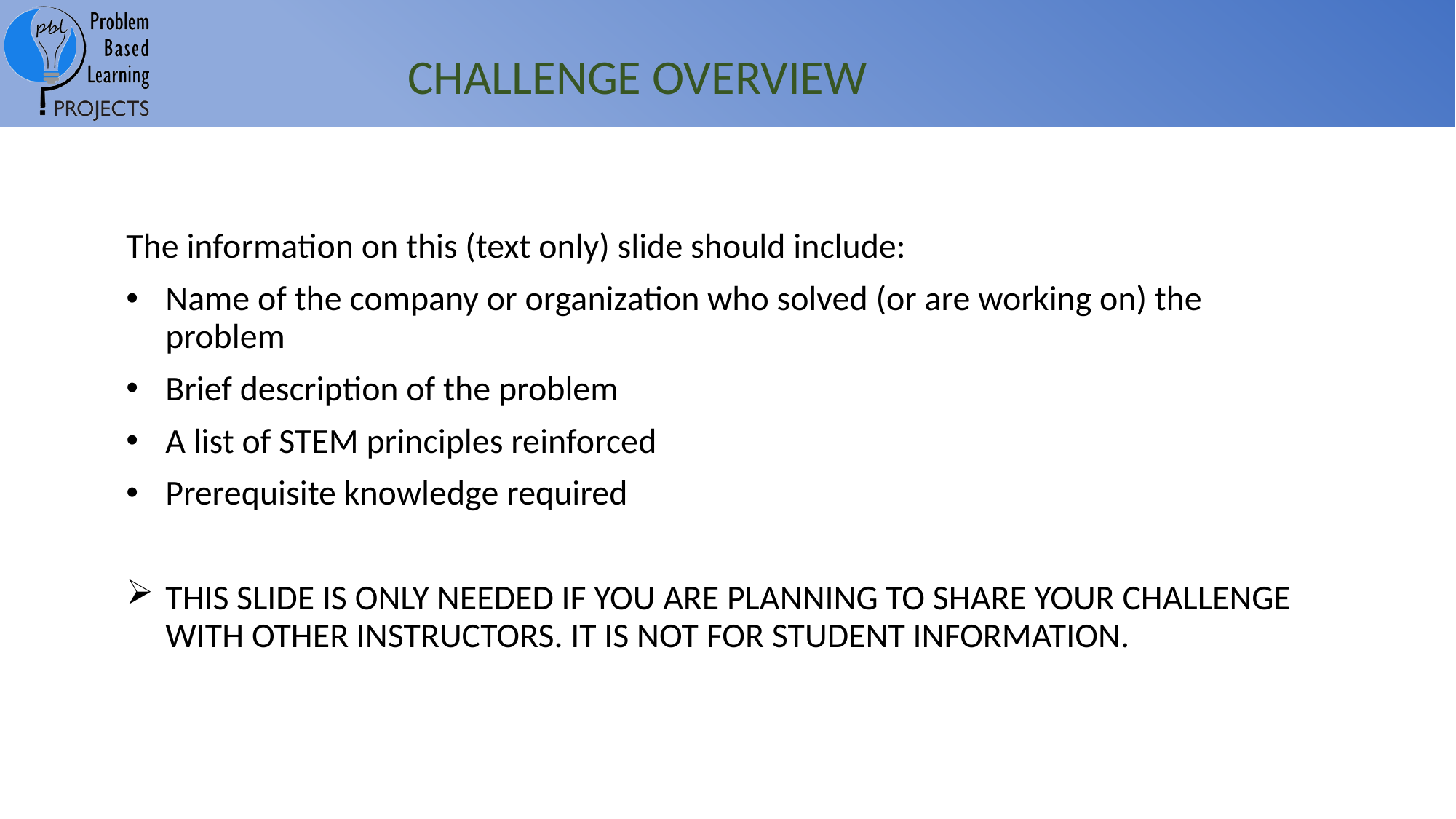

# CHALLENGE OVERVIEW
The information on this (text only) slide should include:
Name of the company or organization who solved (or are working on) the problem
Brief description of the problem
A list of STEM principles reinforced
Prerequisite knowledge required

THIS SLIDE IS ONLY NEEDED IF YOU ARE PLANNING TO SHARE YOUR CHALLENGE WITH OTHER INSTRUCTORS. IT IS NOT FOR STUDENT INFORMATION.